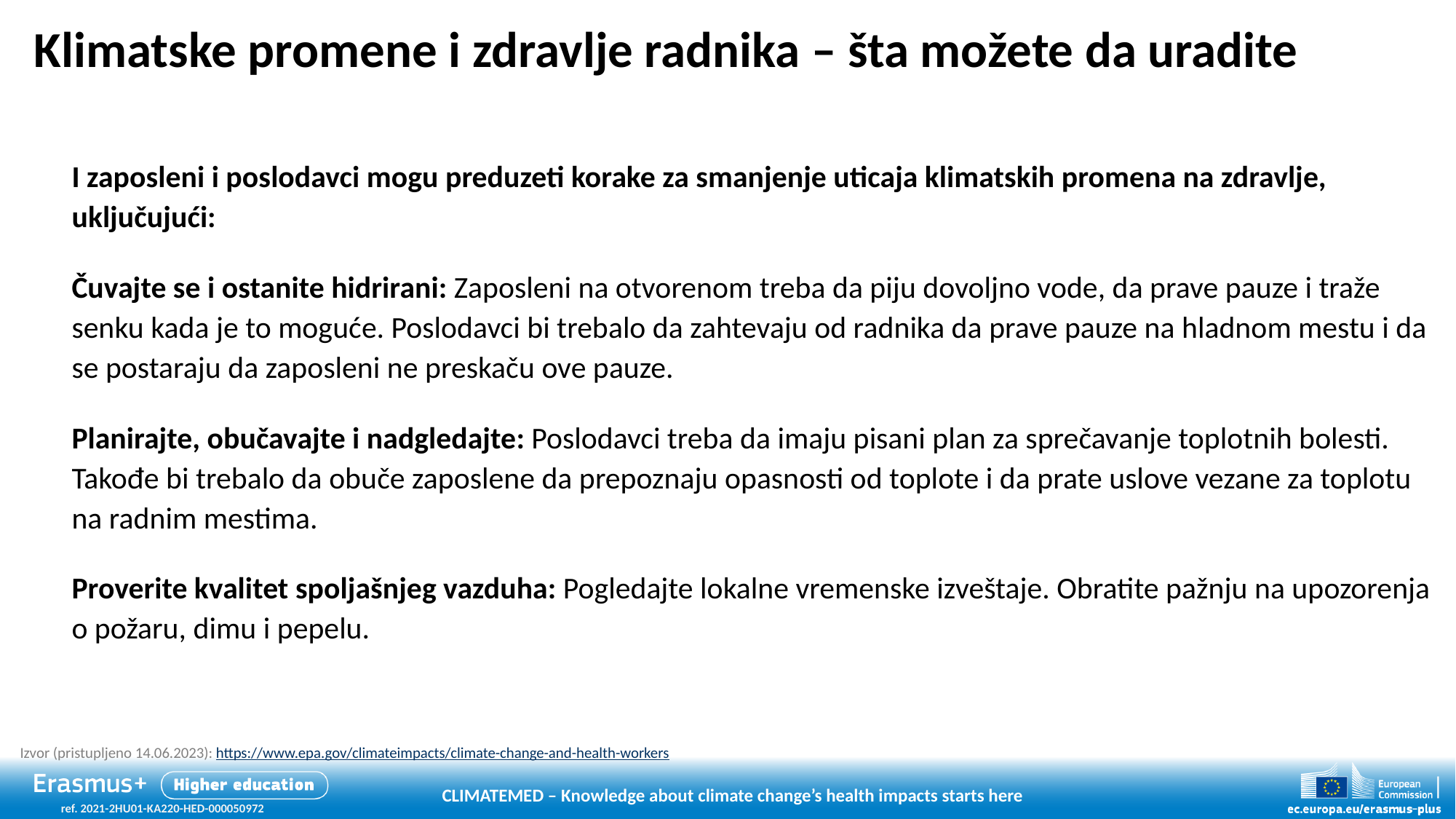

# Klimatske promene i zdravlje radnika – šta možete da uradite
I zaposleni i poslodavci mogu preduzeti korake za smanjenje uticaja klimatskih promena na zdravlje, uključujući:
Čuvajte se i ostanite hidrirani: Zaposleni na otvorenom treba da piju dovoljno vode, da prave pauze i traže senku kada je to moguće. Poslodavci bi trebalo da zahtevaju od radnika da prave pauze na hladnom mestu i da se postaraju da zaposleni ne preskaču ove pauze.
Planirajte, obučavajte i nadgledajte: Poslodavci treba da imaju pisani plan za sprečavanje toplotnih bolesti. Takođe bi trebalo da obuče zaposlene da prepoznaju opasnosti od toplote i da prate uslove vezane za toplotu na radnim mestima.
Proverite kvalitet spoljašnjeg vazduha: Pogledajte lokalne vremenske izveštaje. Obratite pažnju na upozorenja o požaru, dimu i pepelu.
Izvor (pristupljeno 14.06.2023): https://www.epa.gov/climateimpacts/climate-change-and-health-workers